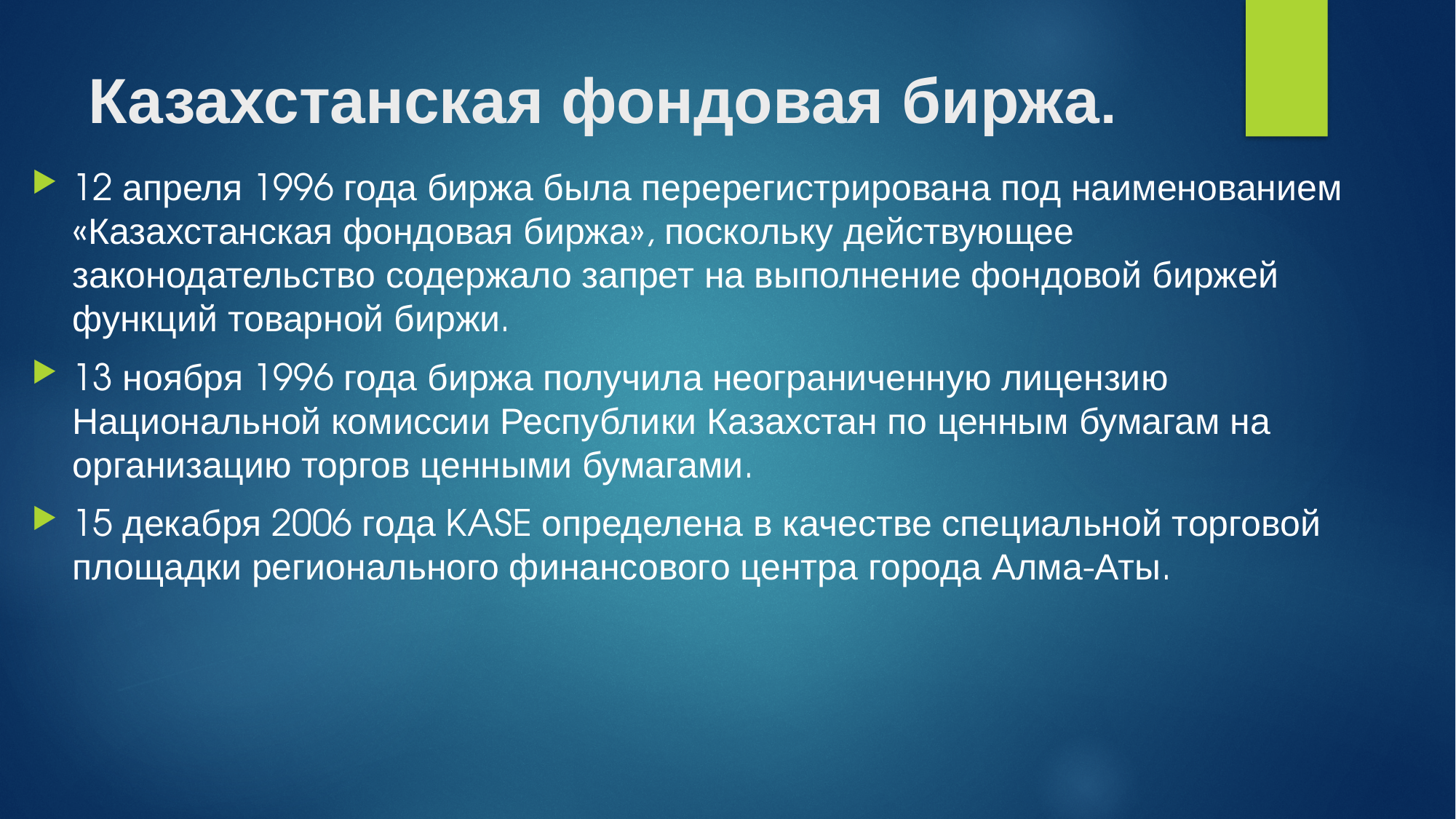

# Казахстанская фондовая биржа.
12 апреля 1996 года биржа была перерегистрирована под наименованием «Казахстанская фондовая биржа», поскольку действующее законодательство содержало запрет на выполнение фондовой биржей функций товарной биржи.
13 ноября 1996 года биржа получила неограниченную лицензию Национальной комиссии Республики Казахстан по ценным бумагам на организацию торгов ценными бумагами.
15 декабря 2006 года KASE определена в качестве специальной торговой площадки регионального финансового центра города Алма-Аты.